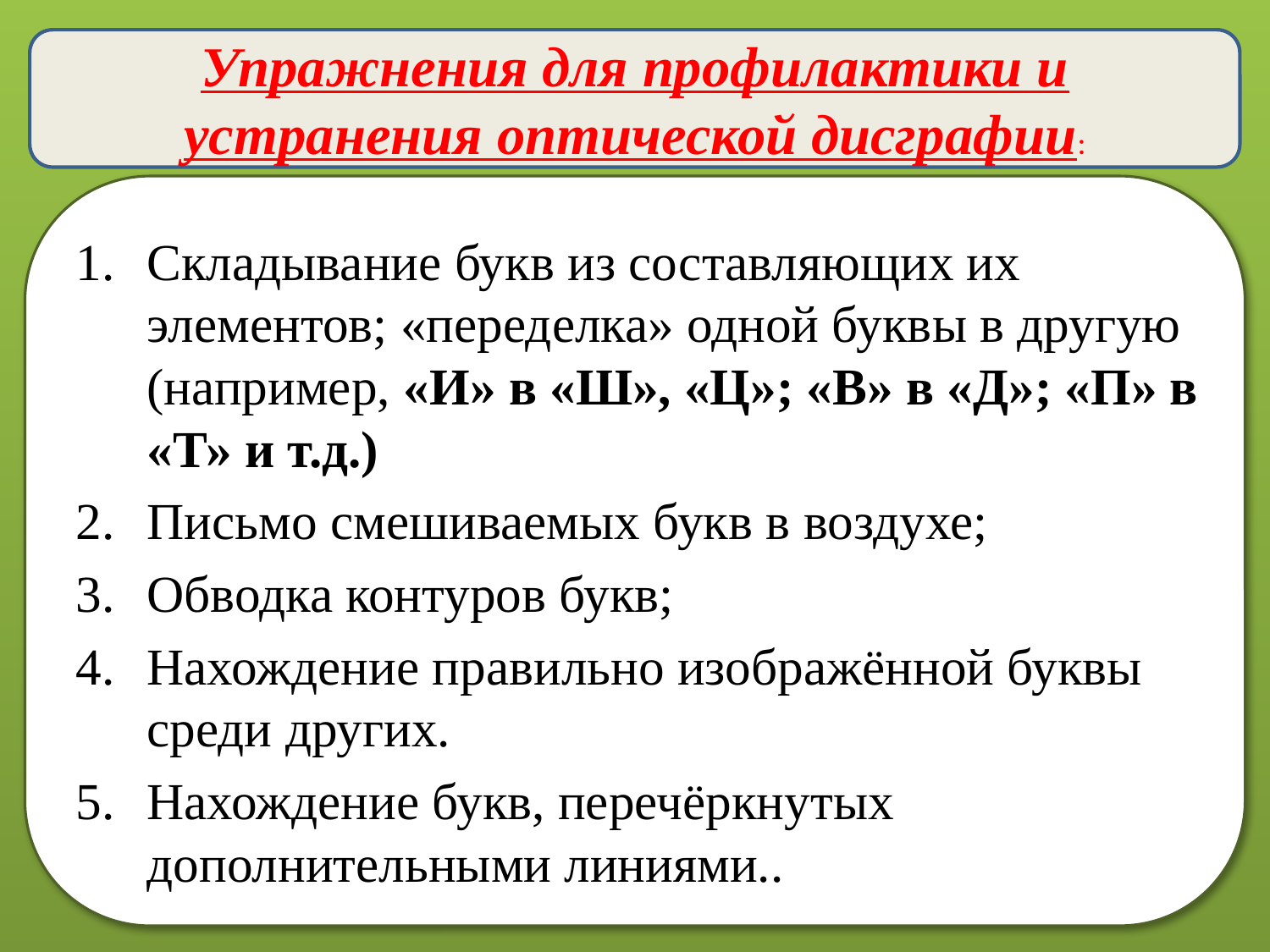

Упражнения для профилактики и устранения оптической дисграфии:

Складывание букв из составляющих их элементов; «переделка» одной буквы в другую (например, «И» в «Ш», «Ц»; «В» в «Д»; «П» в «Т» и т.д.)
Письмо смешиваемых букв в воздухе;
Обводка контуров букв;
Нахождение правильно изображённой буквы среди других.
Нахождение букв, перечёркнутых дополнительными линиями..